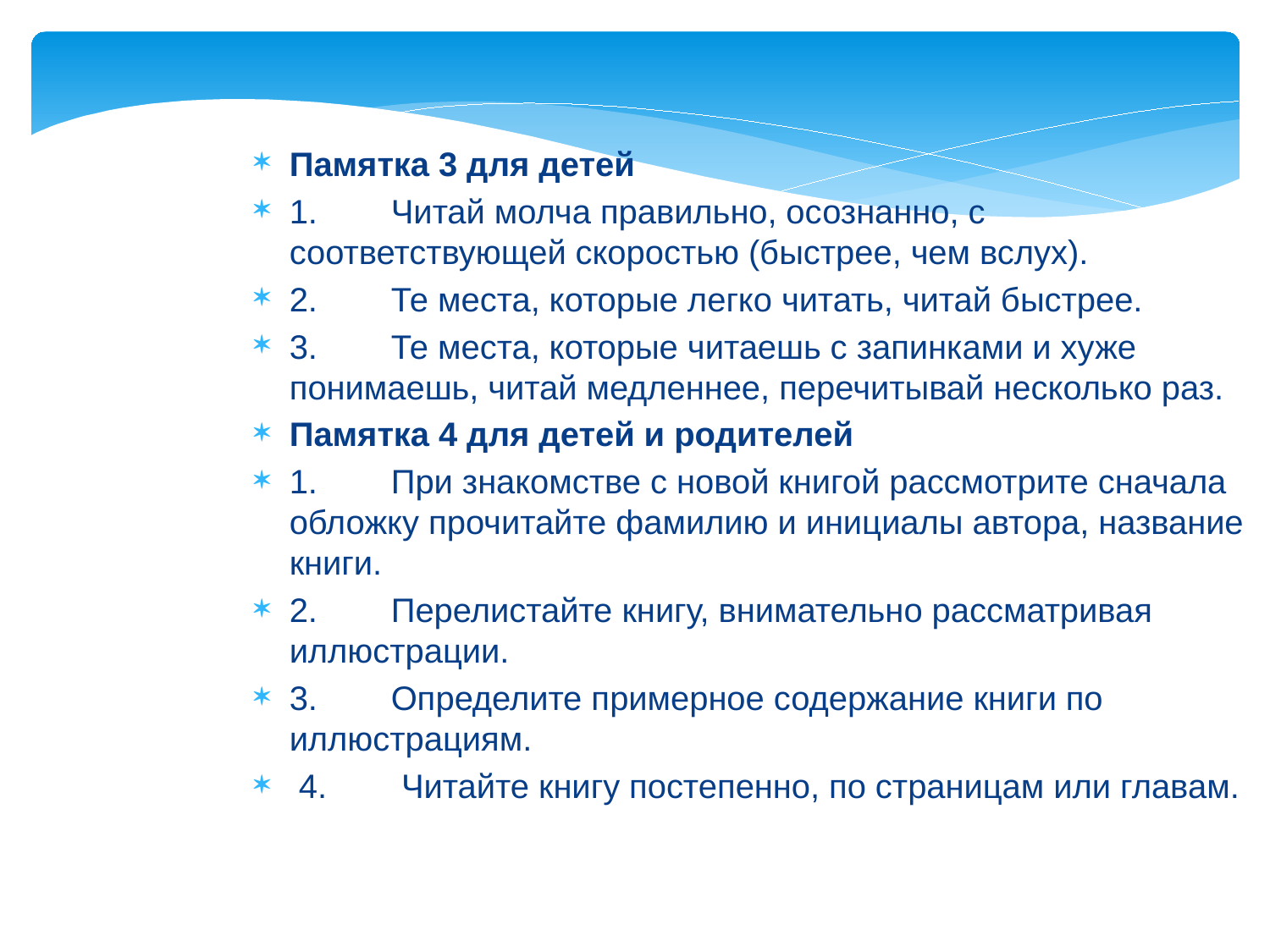

Памятка 3 для детей
1.	Читай молча правильно, осознанно, с соответствующей скоростью (быстрее, чем вслух).
2.	Те места, которые легко читать, читай быстрее.
3.	Те места, которые читаешь с запинками и хуже понимаешь, читай медленнее, перечитывай несколько раз.
Памятка 4 для детей и родителей
1.	При знакомстве с новой книгой рассмотрите сначала обложку прочитайте фамилию и инициалы автора, название книги.
2.	Перелистайте книгу, внимательно рассматривая иллюстрации.
3.	Определите примерное содержание книги по иллюстрациям.
 4.        Читайте книгу постепенно, по страницам или главам.